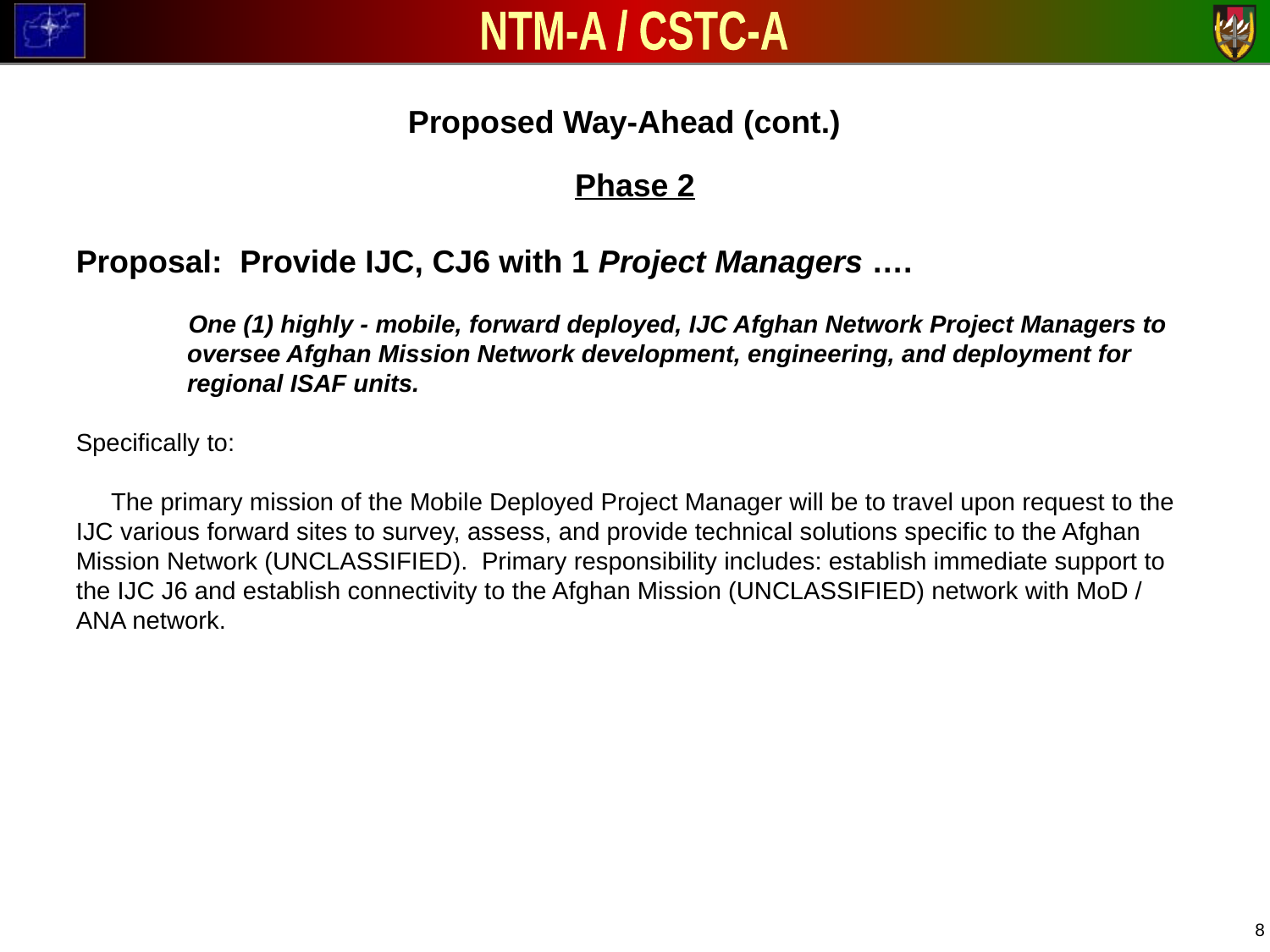

Proposed Way-Ahead (cont.)
Phase 2

Proposal:  Provide IJC, CJ6 with 1 Project Managers ….

       One (1) highly - mobile, forward deployed, IJC Afghan Network Project Managers to oversee Afghan Mission Network development, engineering, and deployment for regional ISAF units.

Specifically to:

     The primary mission of the Mobile Deployed Project Manager will be to travel upon request to the IJC various forward sites to survey, assess, and provide technical solutions specific to the Afghan Mission Network (UNCLASSIFIED).  Primary responsibility includes: establish immediate support to the IJC J6 and establish connectivity to the Afghan Mission (UNCLASSIFIED) network with MoD / ANA network.

8